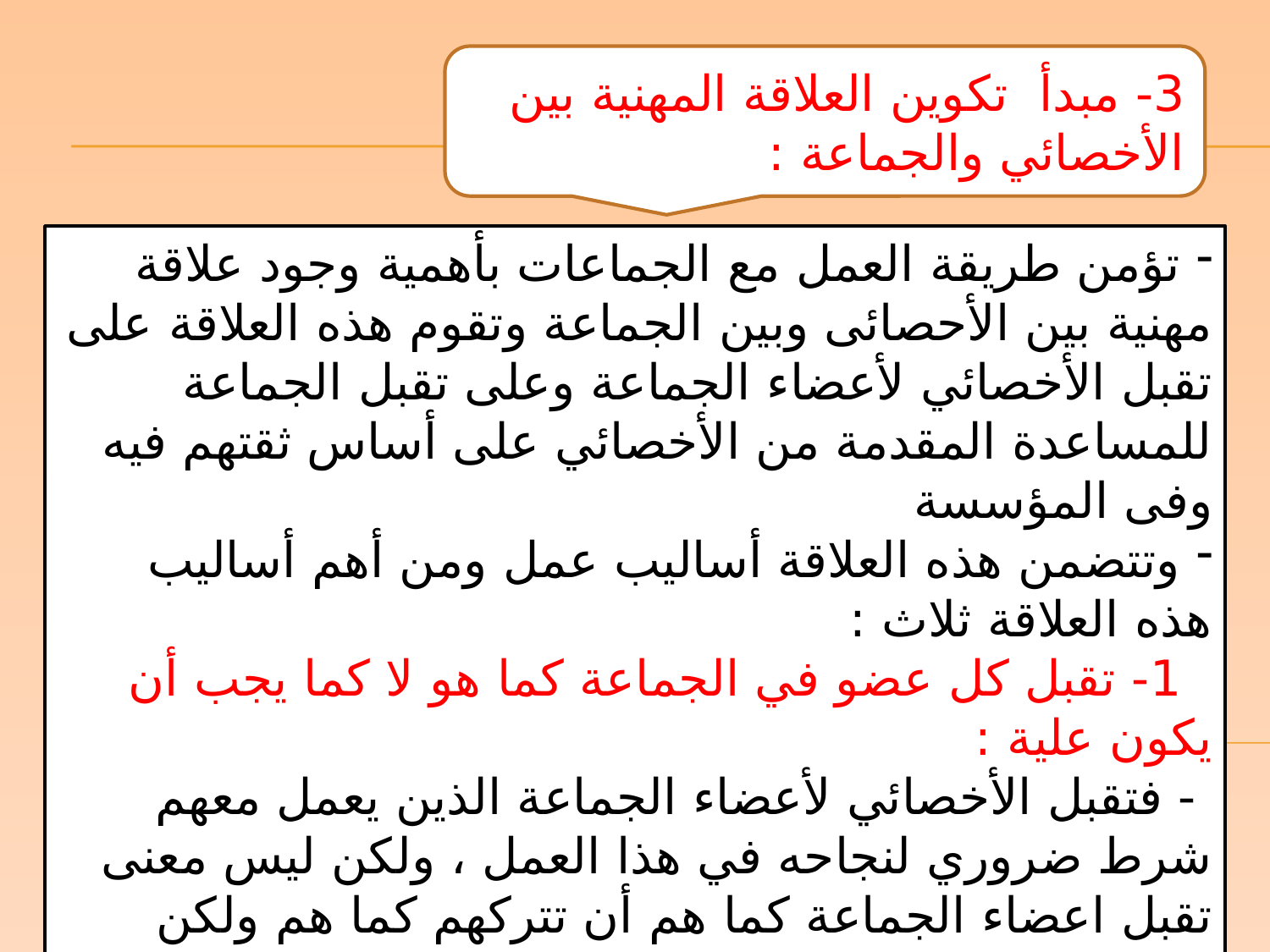

3- مبدأ  تكوين العلاقة المهنية بين الأخصائي والجماعة :
 تؤمن طريقة العمل مع الجماعات بأهمية وجود علاقة مهنية بين الأحصائى وبين الجماعة وتقوم هذه العلاقة على تقبل الأخصائي لأعضاء الجماعة وعلى تقبل الجماعة للمساعدة المقدمة من الأخصائي على أساس ثقتهم فيه وفى المؤسسة
 وتتضمن هذه العلاقة أساليب عمل ومن أهم أساليب هذه العلاقة ثلاث :
  1- تقبل كل عضو في الجماعة كما هو لا كما يجب أن يكون علية :
 - فتقبل الأخصائي لأعضاء الجماعة الذين يعمل معهم شرط ضروري لنجاحه في هذا العمل ، ولكن ليس معنى تقبل اعضاء الجماعة كما هم أن تتركهم كما هم ولكن لكى يساعدهم